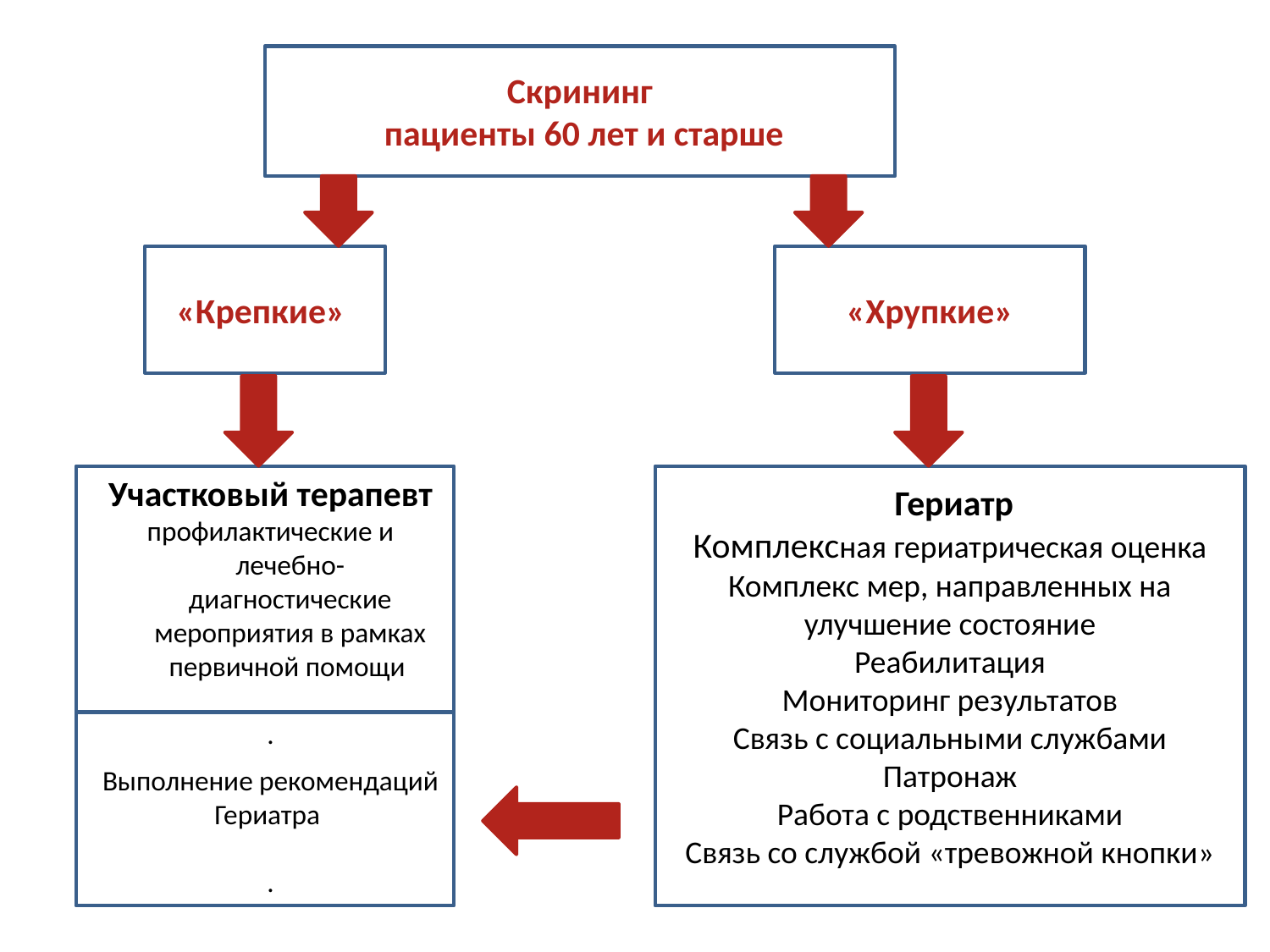

Скрининг
 пациенты 60 лет и старше

«Крепкие»
«Хрупкие»

Участковый терапевт
профилактические и лечебно-диагностические мероприятия в рамках первичной помощи

.

 Гериатр
Комплексная гериатрическая оценка
Комплекс мер, направленных на улучшение состояние
Реабилитация
Мониторинг результатов
Связь с социальными службами
Патронаж
Работа с родственниками
Связь со службой «тревожной кнопки»

Выполнение рекомендаций
Гериатра

.